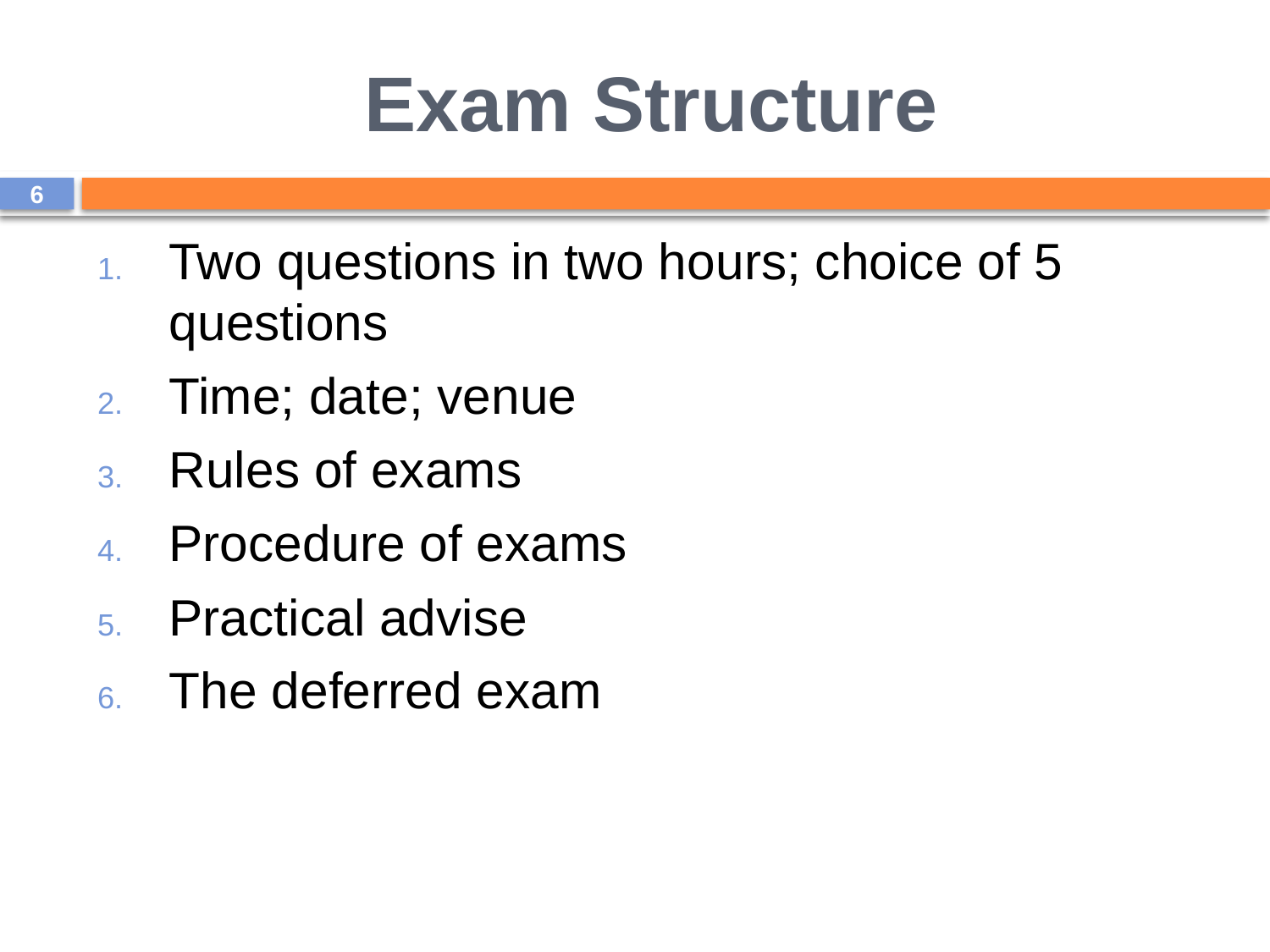

# Exam Structure
6
Two questions in two hours; choice of 5 questions
Time; date; venue
Rules of exams
Procedure of exams
Practical advise
The deferred exam